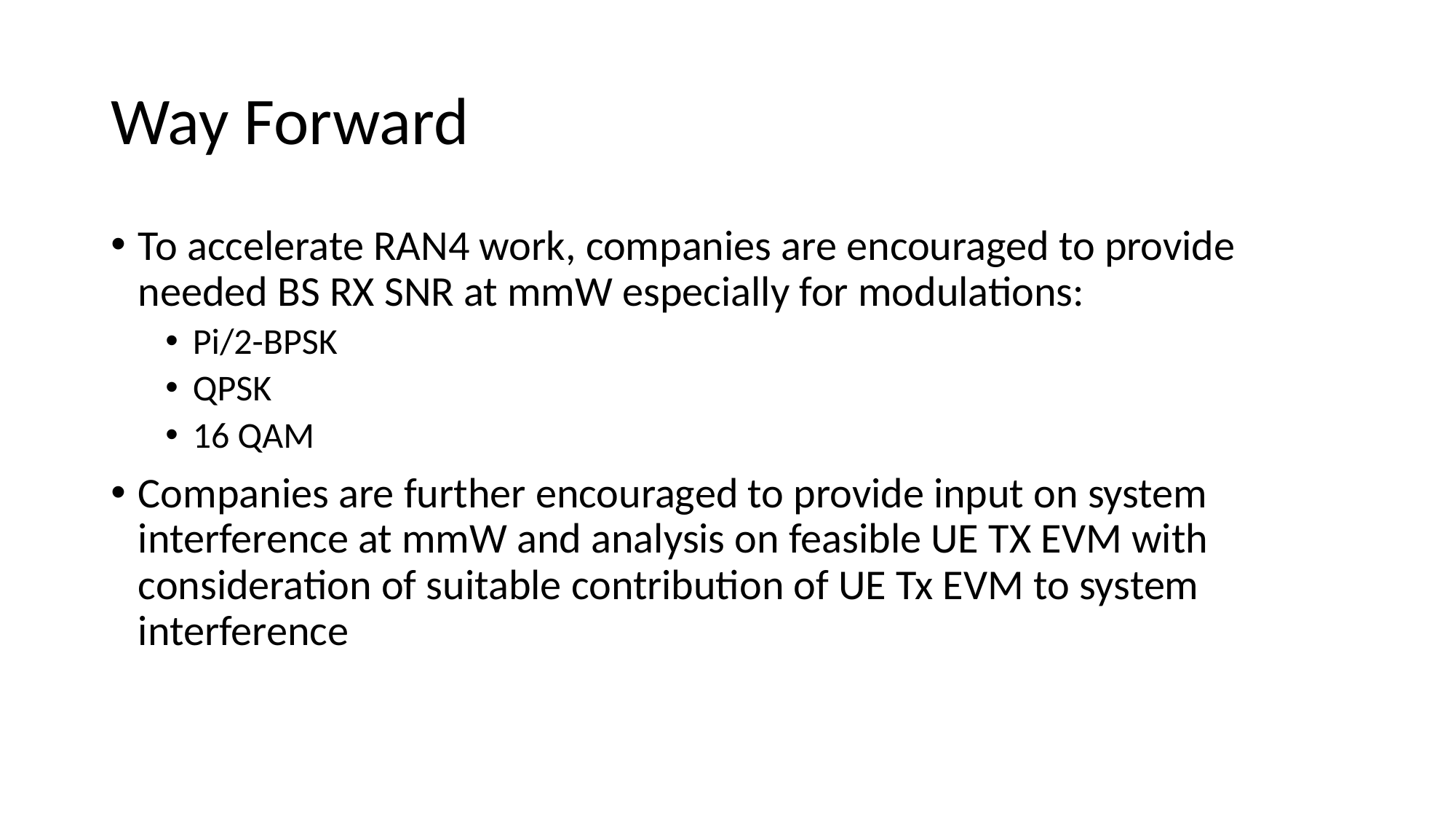

# Way Forward
To accelerate RAN4 work, companies are encouraged to provide  needed BS RX SNR at mmW especially for modulations:
Pi/2-BPSK
QPSK
16 QAM
Companies are further encouraged to provide input on system interference at mmW and analysis on feasible UE TX EVM with consideration of suitable contribution of UE Tx EVM to system interference